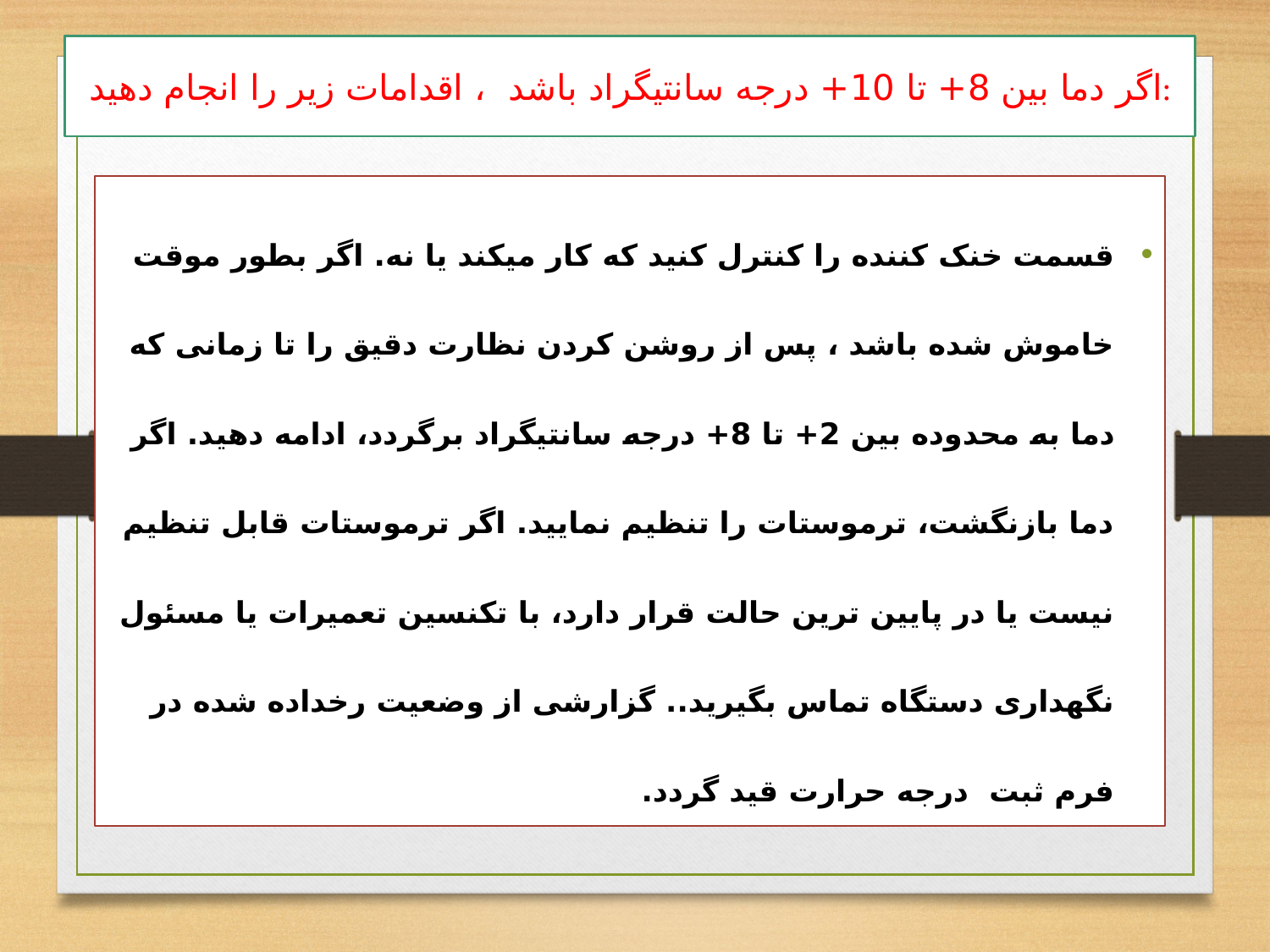

# اگر دما بین 8+ تا 10+ درجه سانتیگراد باشد  ، اقدامات زیر را انجام دهید:
قسمت خنک کننده را کنترل کنید که کار می­کند یا نه. اگر بطور موقت خاموش شده باشد ، پس از روشن کردن نظارت دقیق را تا زمانی که دما به محدوده بین 2+ تا 8+ درجه سانتیگراد برگردد، ادامه دهید. اگر دما بازنگشت، ترموستات را تنظیم نمایید. اگر ترموستات قابل تنظیم نیست یا در پایین ترین حالت قرار دارد، با تکنسین تعمیرات یا مسئول نگهداری دستگاه تماس بگیرید.. گزارشی از وضعیت رخداده شده در فرم ثبت  درجه حرارت قید گردد.